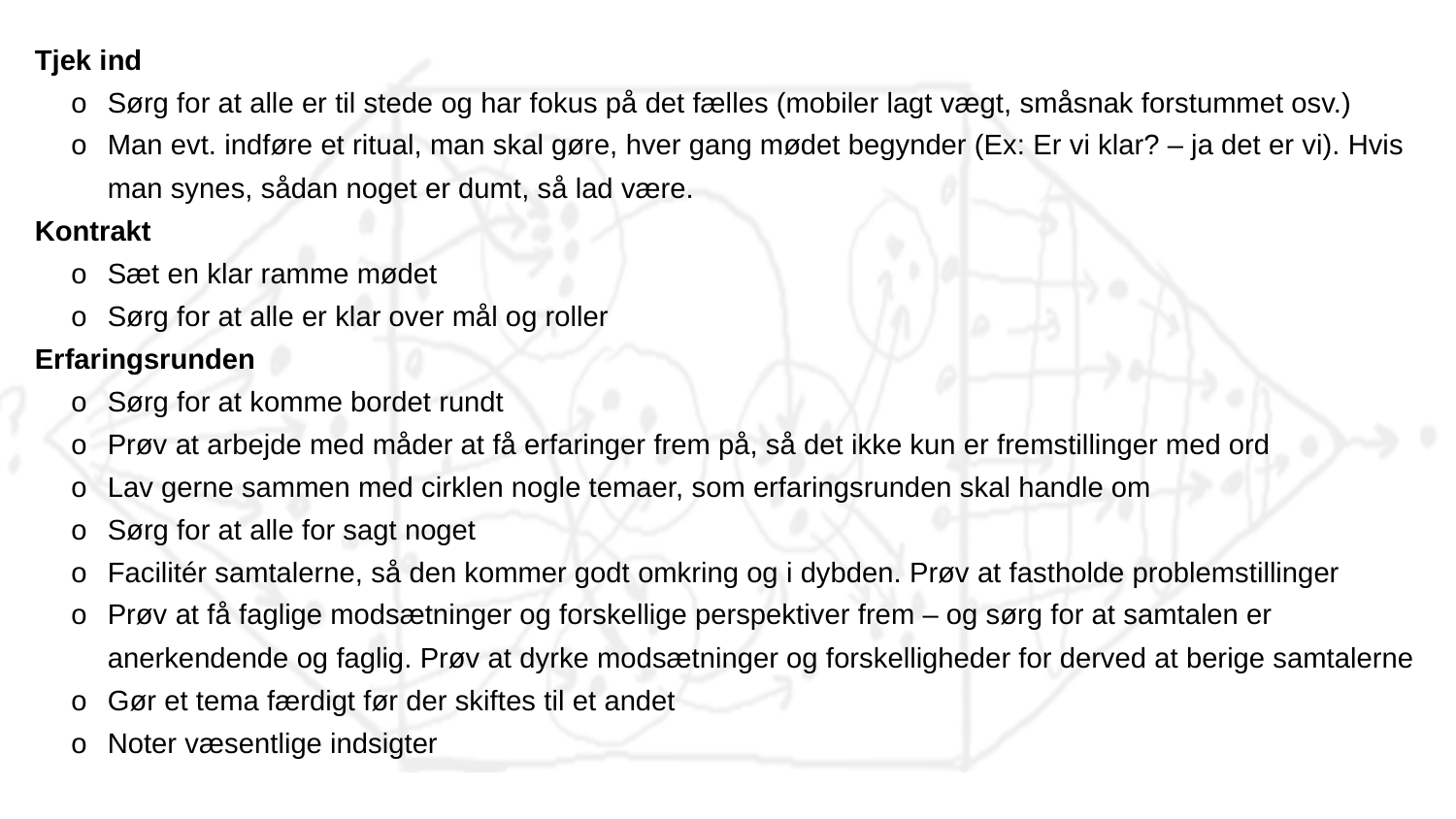

Tjek ind
o	Sørg for at alle er til stede og har fokus på det fælles (mobiler lagt vægt, småsnak forstummet osv.)
o	Man evt. indføre et ritual, man skal gøre, hver gang mødet begynder (Ex: Er vi klar? – ja det er vi). Hvis man synes, sådan noget er dumt, så lad være.
Kontrakt
o	Sæt en klar ramme mødet
o	Sørg for at alle er klar over mål og roller
Erfaringsrunden
o	Sørg for at komme bordet rundt
o	Prøv at arbejde med måder at få erfaringer frem på, så det ikke kun er fremstillinger med ord
o	Lav gerne sammen med cirklen nogle temaer, som erfaringsrunden skal handle om
o	Sørg for at alle for sagt noget
o	Facilitér samtalerne, så den kommer godt omkring og i dybden. Prøv at fastholde problemstillinger
o	Prøv at få faglige modsætninger og forskellige perspektiver frem – og sørg for at samtalen er anerkendende og faglig. Prøv at dyrke modsætninger og forskelligheder for derved at berige samtalerne
o	Gør et tema færdigt før der skiftes til et andet
o	Noter væsentlige indsigter